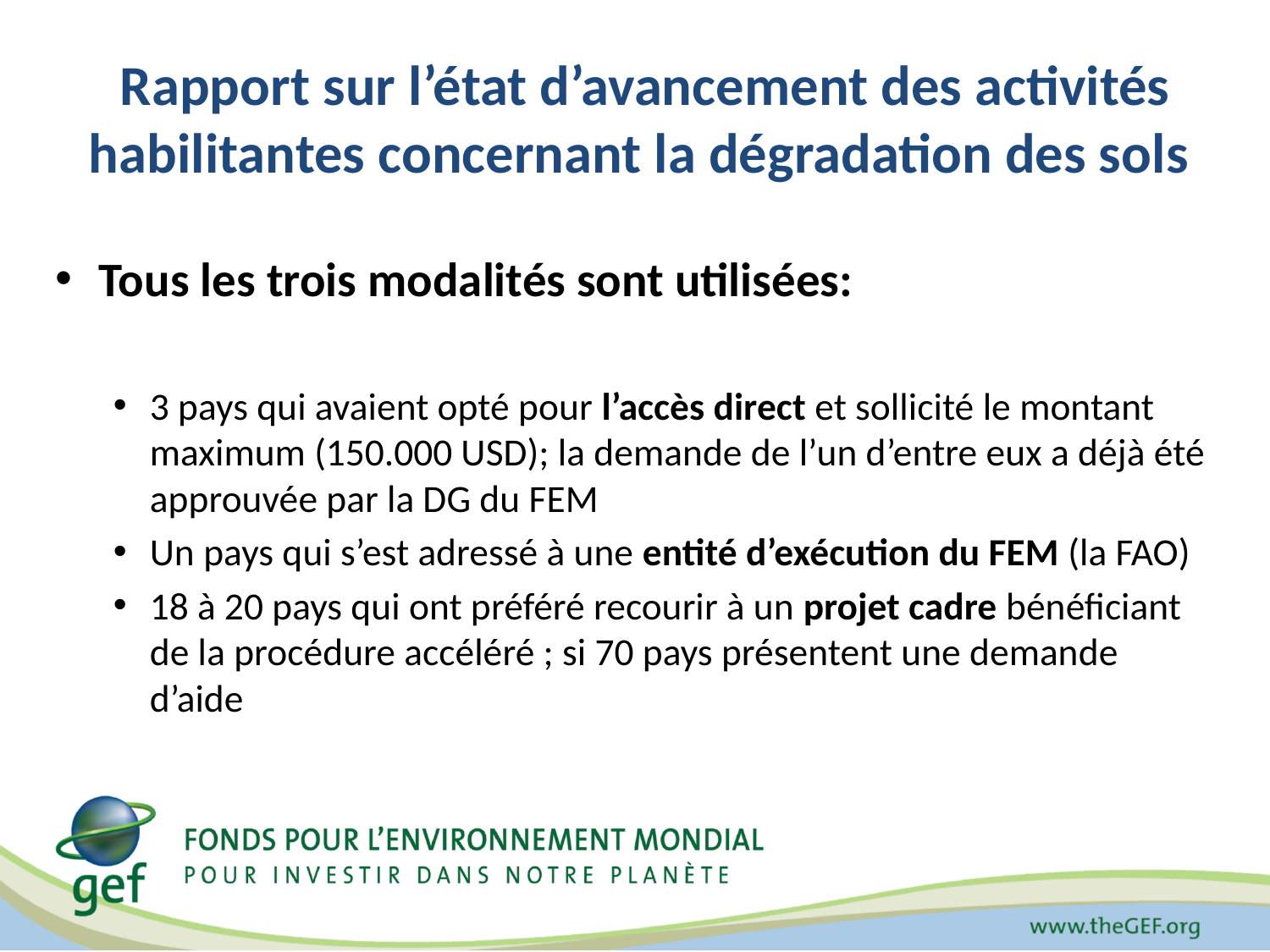

# Rapport sur l’état d’avancement des activités habilitantes concernant la dégradation des sols

Tous les trois modalités sont utilisées:

3 pays qui avaient opté pour l’accès direct et sollicité le montant maximum (150.000 USD); la demande de l’un d’entre eux a déjà été approuvée par la DG du FEM
Un pays qui s’est adressé à une entité d’exécution du FEM (la FAO)
18 à 20 pays qui ont préféré recourir à un projet cadre bénéficiant de la procédure accéléré ; si 70 pays présentent une demande d’aide